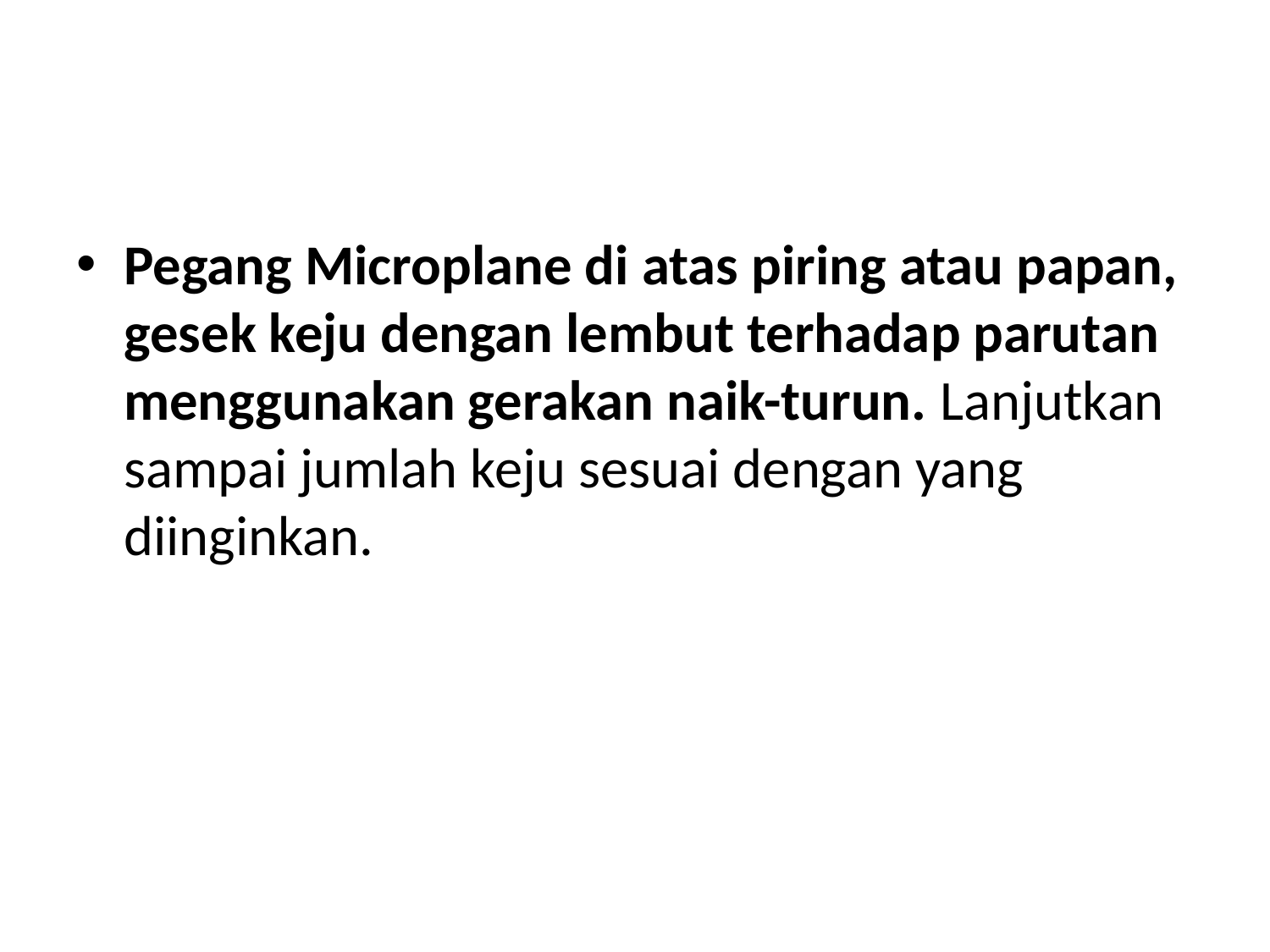

#
Pegang Microplane di atas piring atau papan, gesek keju dengan lembut terhadap parutan menggunakan gerakan naik-turun. Lanjutkan sampai jumlah keju sesuai dengan yang diinginkan.